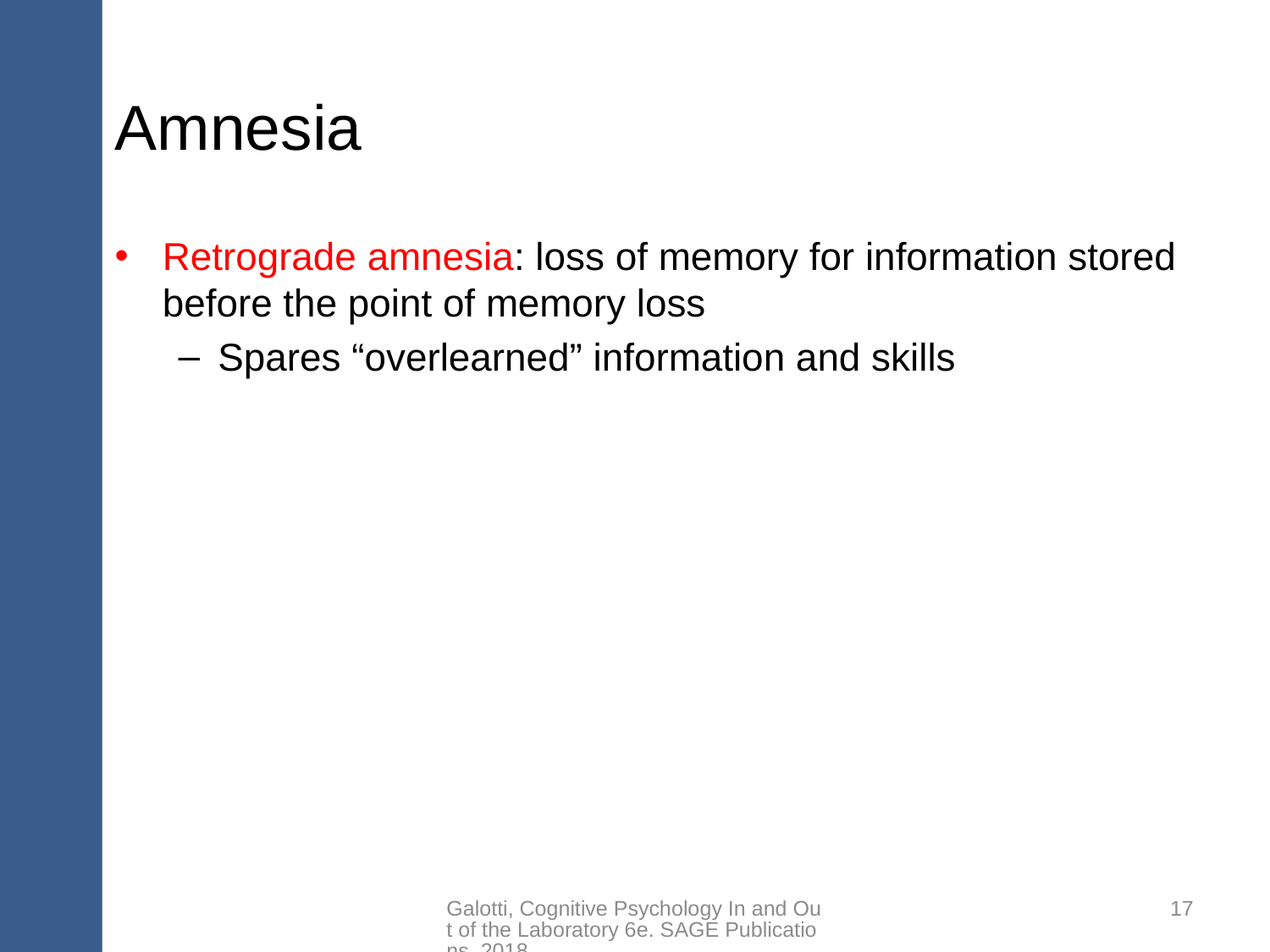

# Amnesia
Retrograde amnesia: loss of memory for information stored before the point of memory loss
Spares “overlearned” information and skills
Galotti, Cognitive Psychology In and Out of the Laboratory 6e. SAGE Publications, 2018.
17